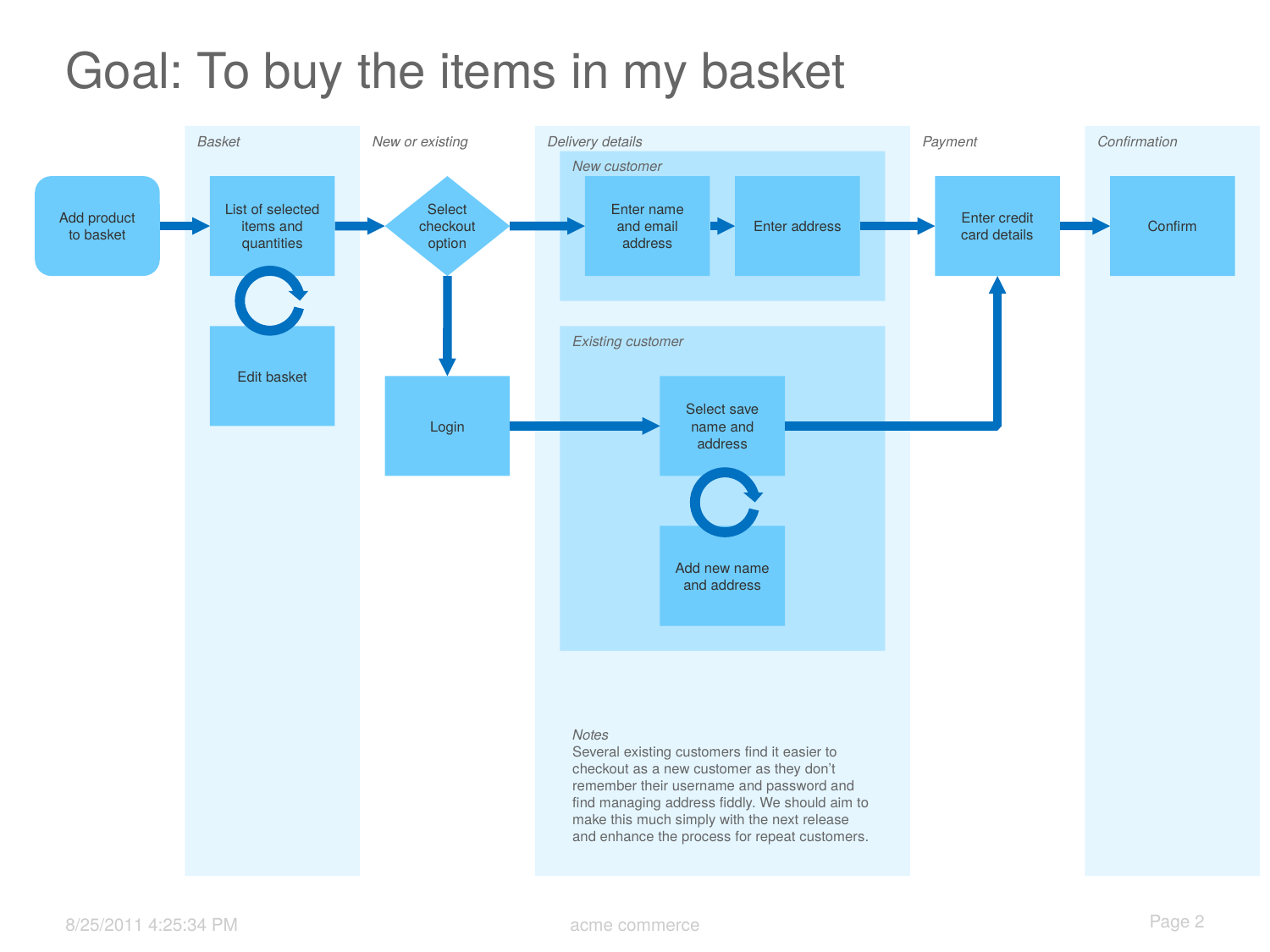

# Goal: To buy the items in my basket
Basket
New or existing
Delivery details
Payment
Confirmation
New customer
Add product to basket
List of selected items and quantities
Select
checkout
option
Enter name and email address
Enter address
Enter credit card details
Confirm

Existing customer
Edit basket
Login
Select save name and address

Add new name and address
Notes
Several existing customers find it easier to checkout as a new customer as they don’t remember their username and password and find managing address fiddly. We should aim to make this much simply with the next release and enhance the process for repeat customers.
8/25/2011 4:25:34 PM
acme commerce
Page 2